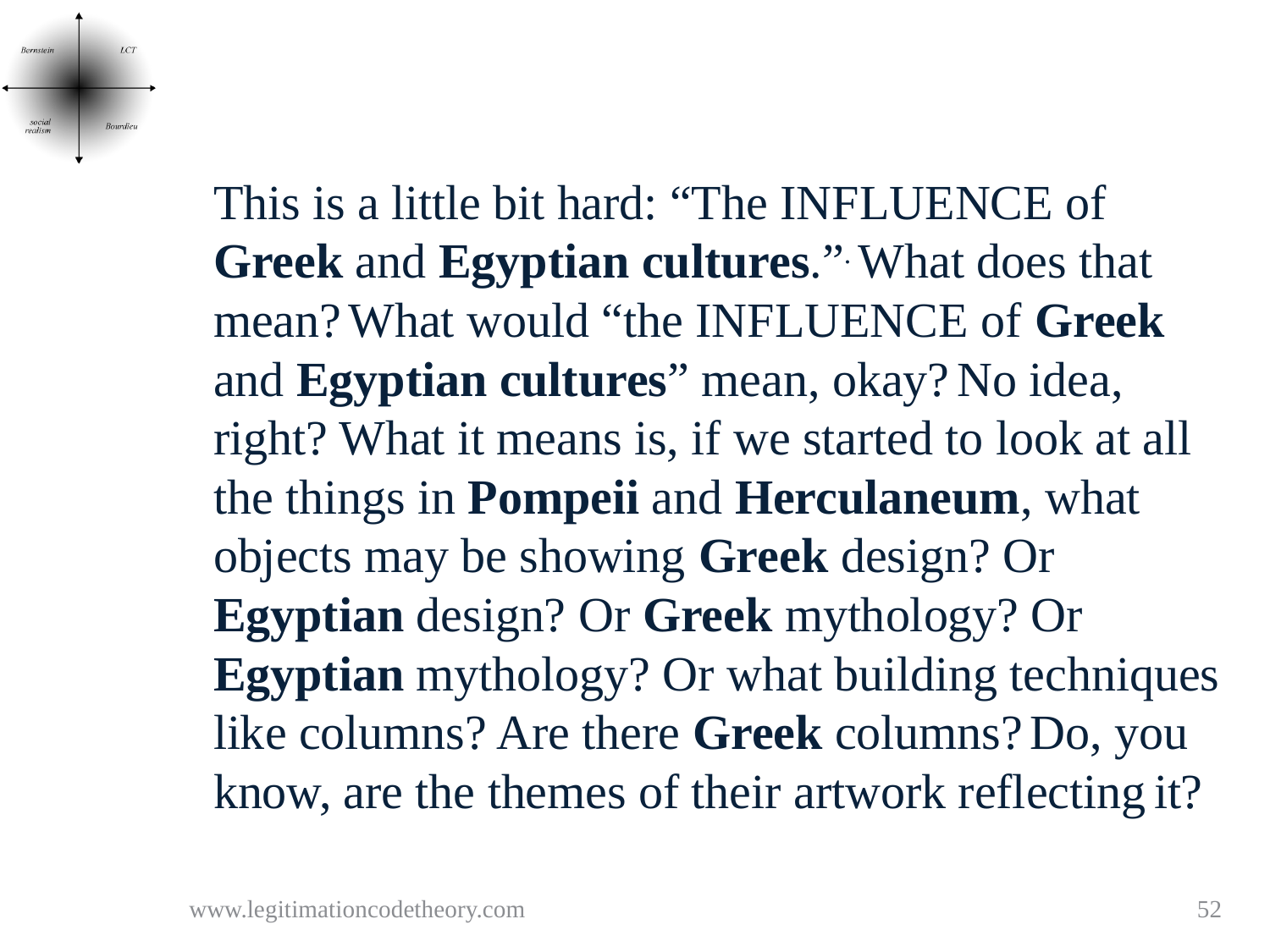

This is a little bit hard: “The INFLUENCE of Greek and Egyptian cultures.”. What does that mean? What would “the INFLUENCE of Greek and Egyptian cultures” mean, okay? No idea, right? What it means is, if we started to look at all the things in Pompeii and Herculaneum, what objects may be showing Greek design? Or Egyptian design? Or Greek mythology? Or Egyptian mythology? Or what building techniques like columns? Are there Greek columns? Do, you know, are the themes of their artwork reflecting it?
www.legitimationcodetheory.com
52